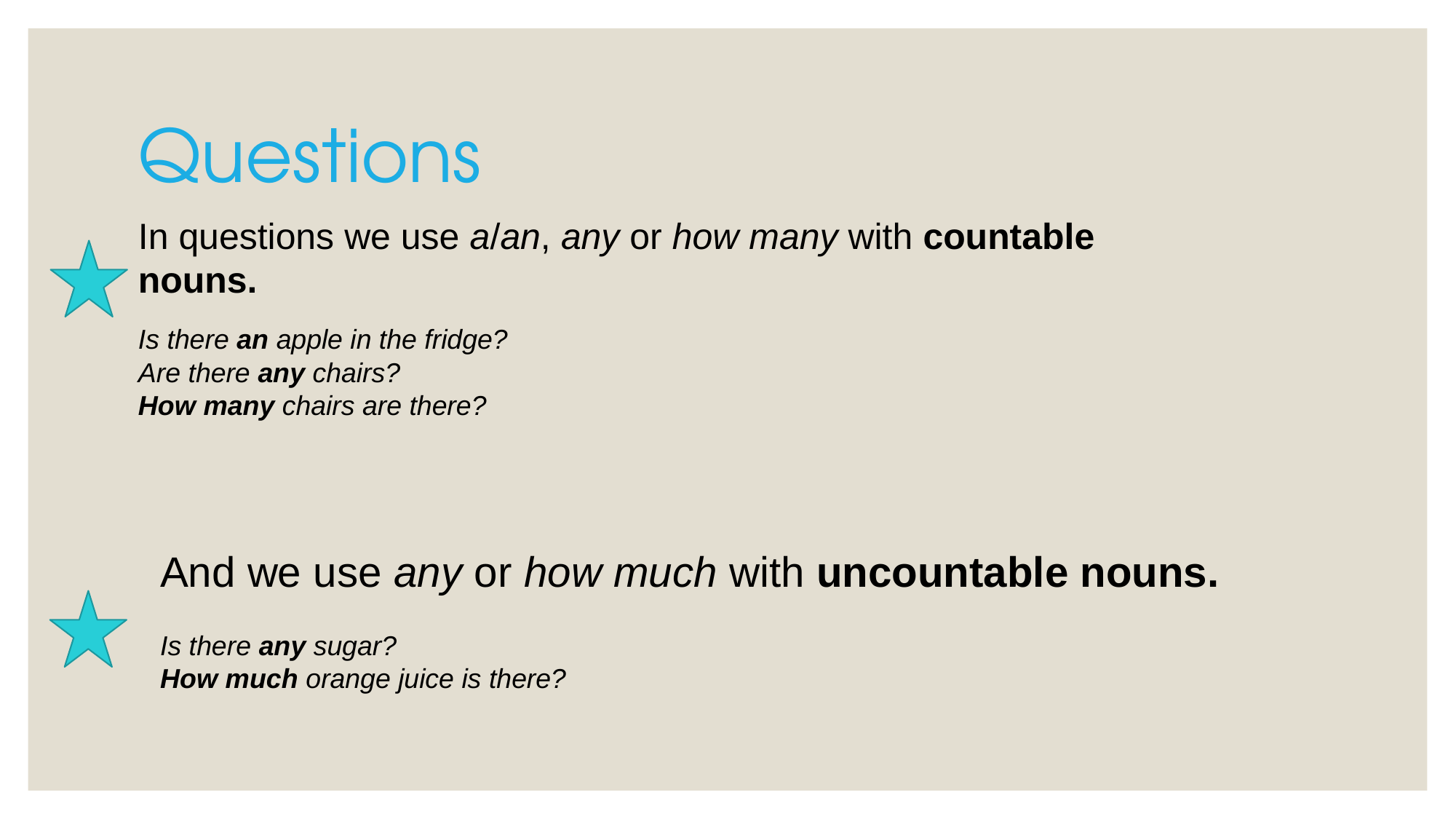

# Questions
In questions we use a/an, any or how many with countable nouns.

Is there an apple in the fridge?
Are there any chairs?
How many chairs are there?

And we use any or how much with uncountable nouns.

Is there any sugar?
How much orange juice is there?